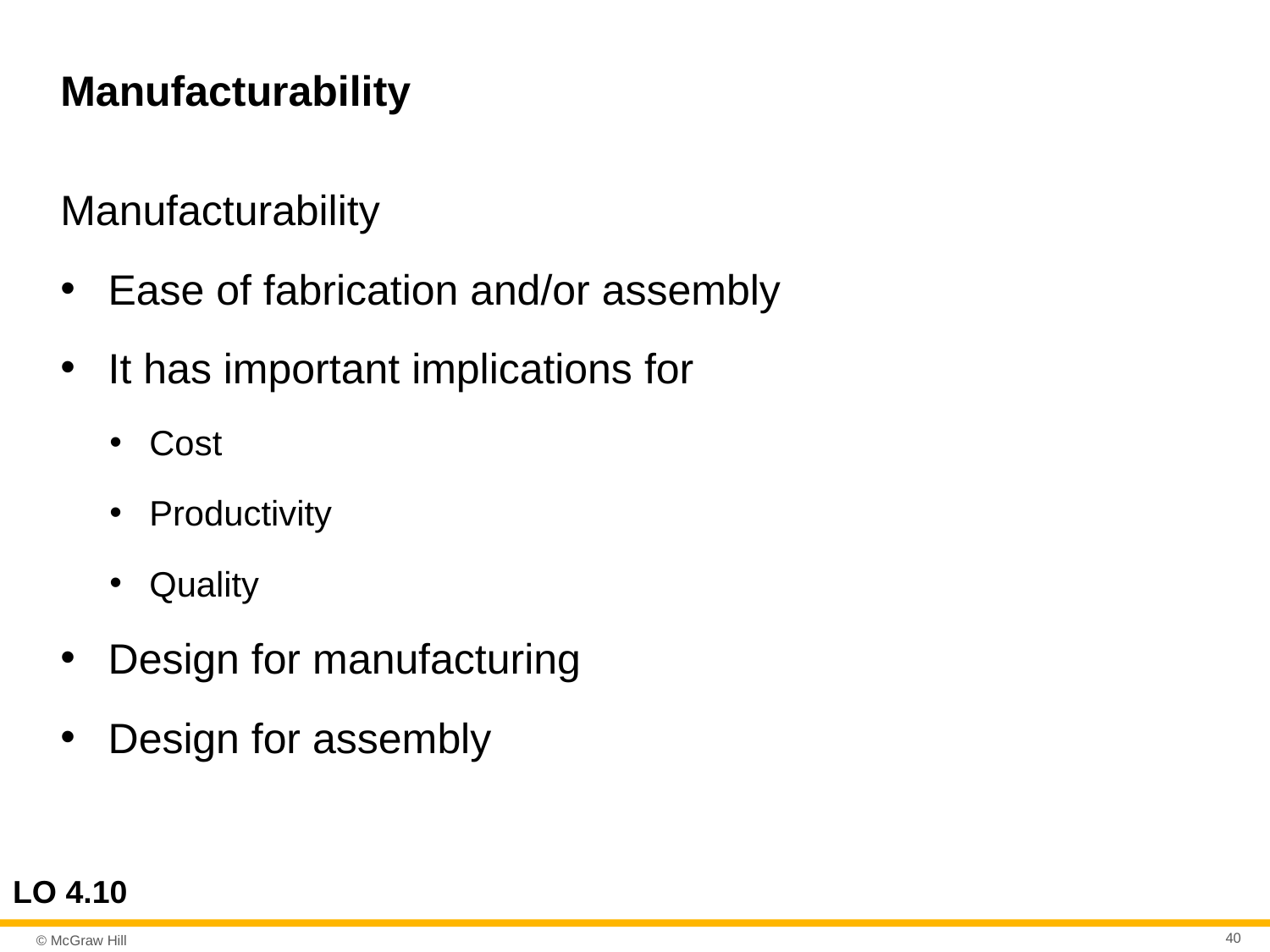

# Manufacturability
Manufacturability
Ease of fabrication and/or assembly
It has important implications for
Cost
Productivity
Quality
Design for manufacturing
Design for assembly
LO 4.10